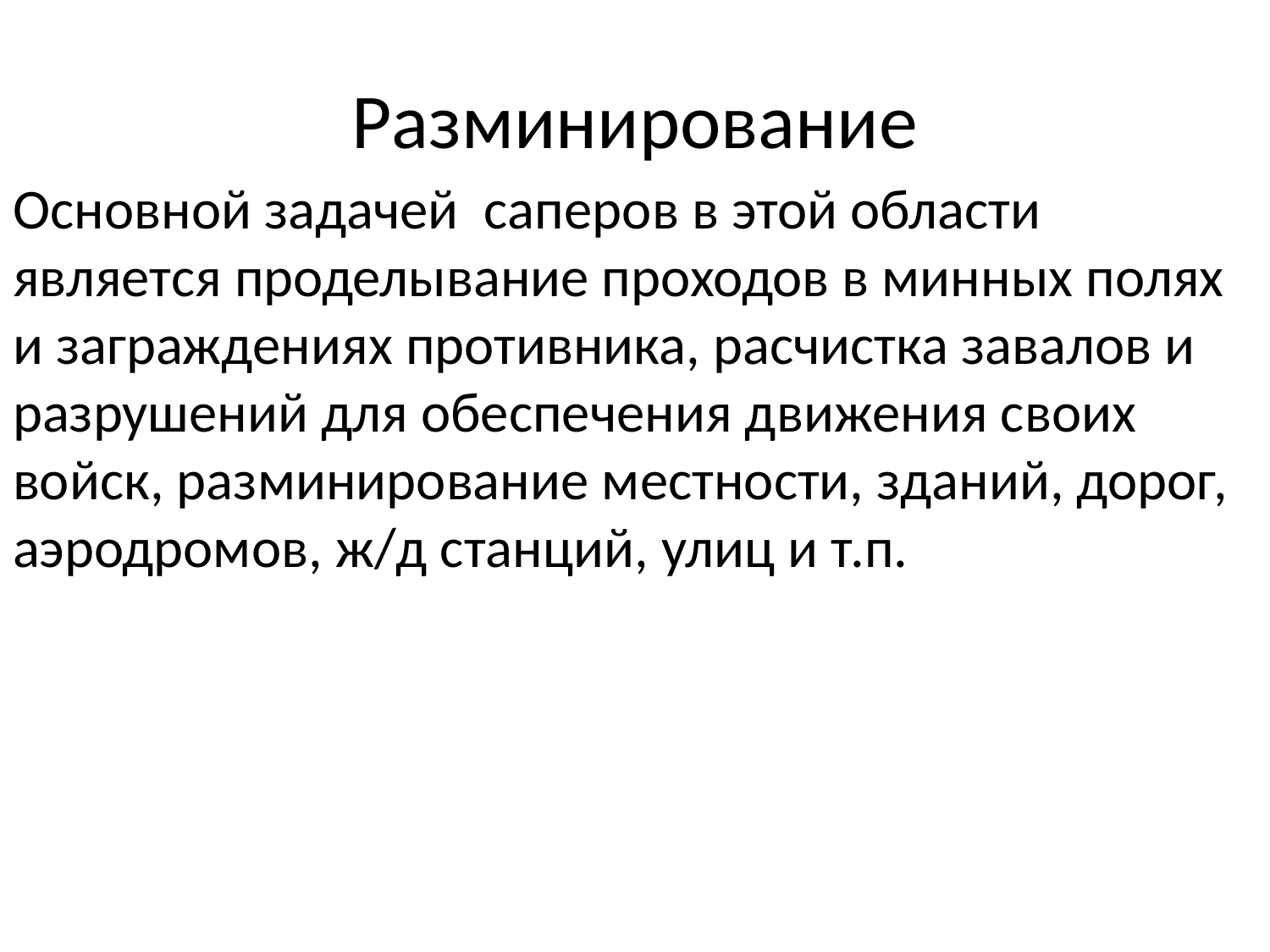

# Разминирование
Основной задачей  саперов в этой области является проделывание проходов в минных полях и заграждениях противника, расчистка завалов и разрушений для обеспечения движения своих войск, разминирование местности, зданий, дорог, аэродромов, ж/д станций, улиц и т.п.